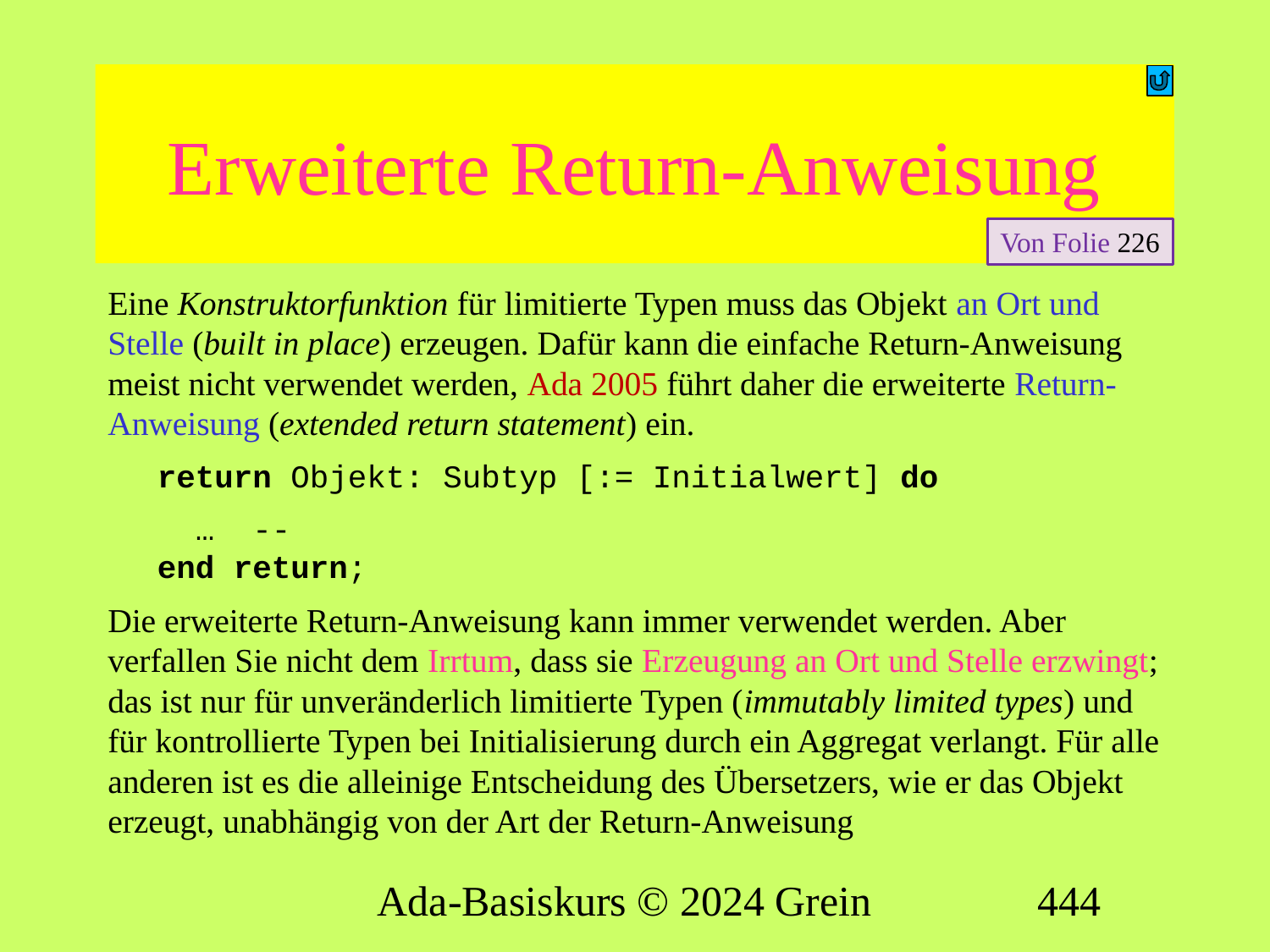

# Erweiterte Return-Anweisung

Von Folie 226
Eine Konstruktorfunktion für limitierte Typen muss das Objekt an Ort und Stelle (built in place) erzeugen. Dafür kann die einfache Return-Anweisung meist nicht verwendet werden, Ada 2005 führt daher die erweiterte Return-Anweisung (extended return statement) ein.
return Objekt: Subtyp [:= Initialwert] do
  …  --
end return;
Die erweiterte Return-Anweisung kann immer verwendet werden. Aber verfallen Sie nicht dem Irrtum, dass sie Erzeugung an Ort und Stelle erzwingt; das ist nur für unveränderlich limitierte Typen (immutably limited types) und für kontrollierte Typen bei Initialisierung durch ein Aggregat verlangt. Für alle anderen ist es die alleinige Entscheidung des Übersetzers, wie er das Objekt erzeugt, unabhängig von der Art der Return-Anweisung
Ada-Basiskurs © 2024 Grein
444